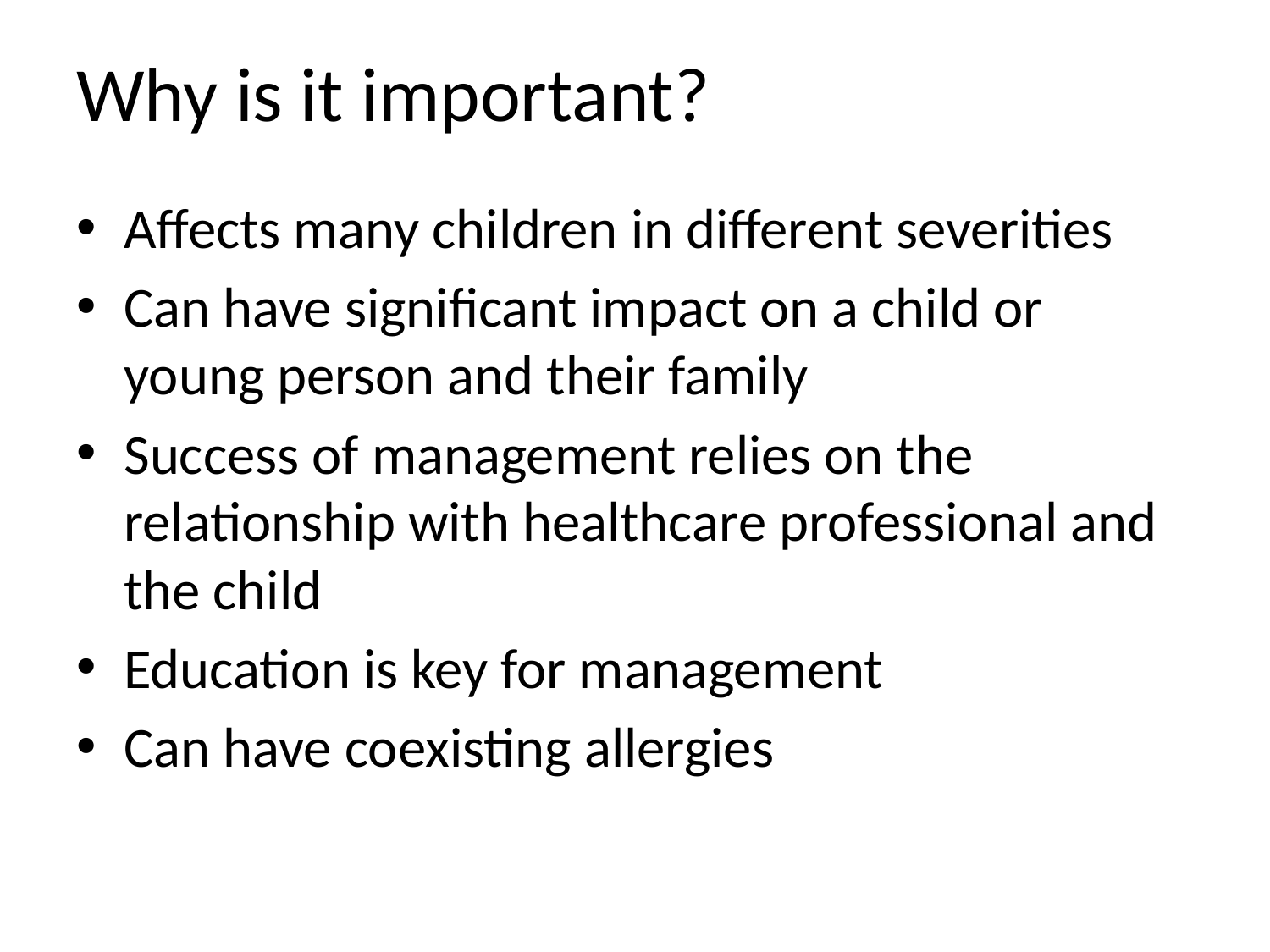

# Why is it important?
Affects many children in different severities
Can have significant impact on a child or young person and their family
Success of management relies on the relationship with healthcare professional and the child
Education is key for management
Can have coexisting allergies